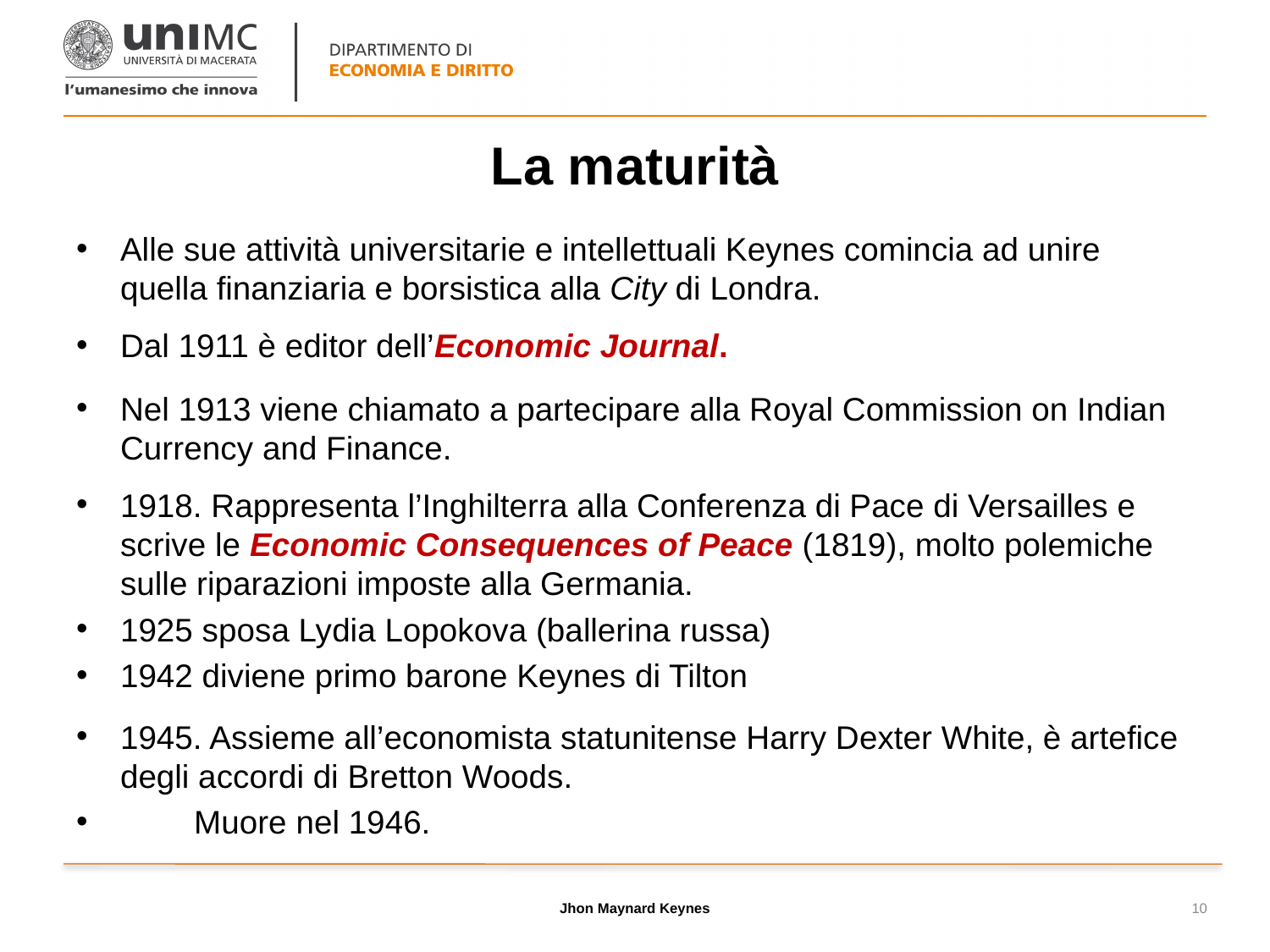

# La maturità
Alle sue attività universitarie e intellettuali Keynes comincia ad unire  quella finanziaria e borsistica alla City di Londra.

Dal 1911 è editor dell’Economic Journal.

Nel 1913 viene chiamato a partecipare alla Royal Commission on Indian Currency and Finance.

1918. Rappresenta l’Inghilterra alla Conferenza di Pace di Versailles e scrive le Economic Consequences of Peace (1819), molto polemiche sulle riparazioni imposte alla Germania.
1925 sposa Lydia Lopokova (ballerina russa)
1942 diviene primo barone Keynes di Tilton

1945. Assieme all’economista statunitense Harry Dexter White, è artefice degli accordi di Bretton Woods.
	Muore nel 1946.

Jhon Maynard Keynes
10